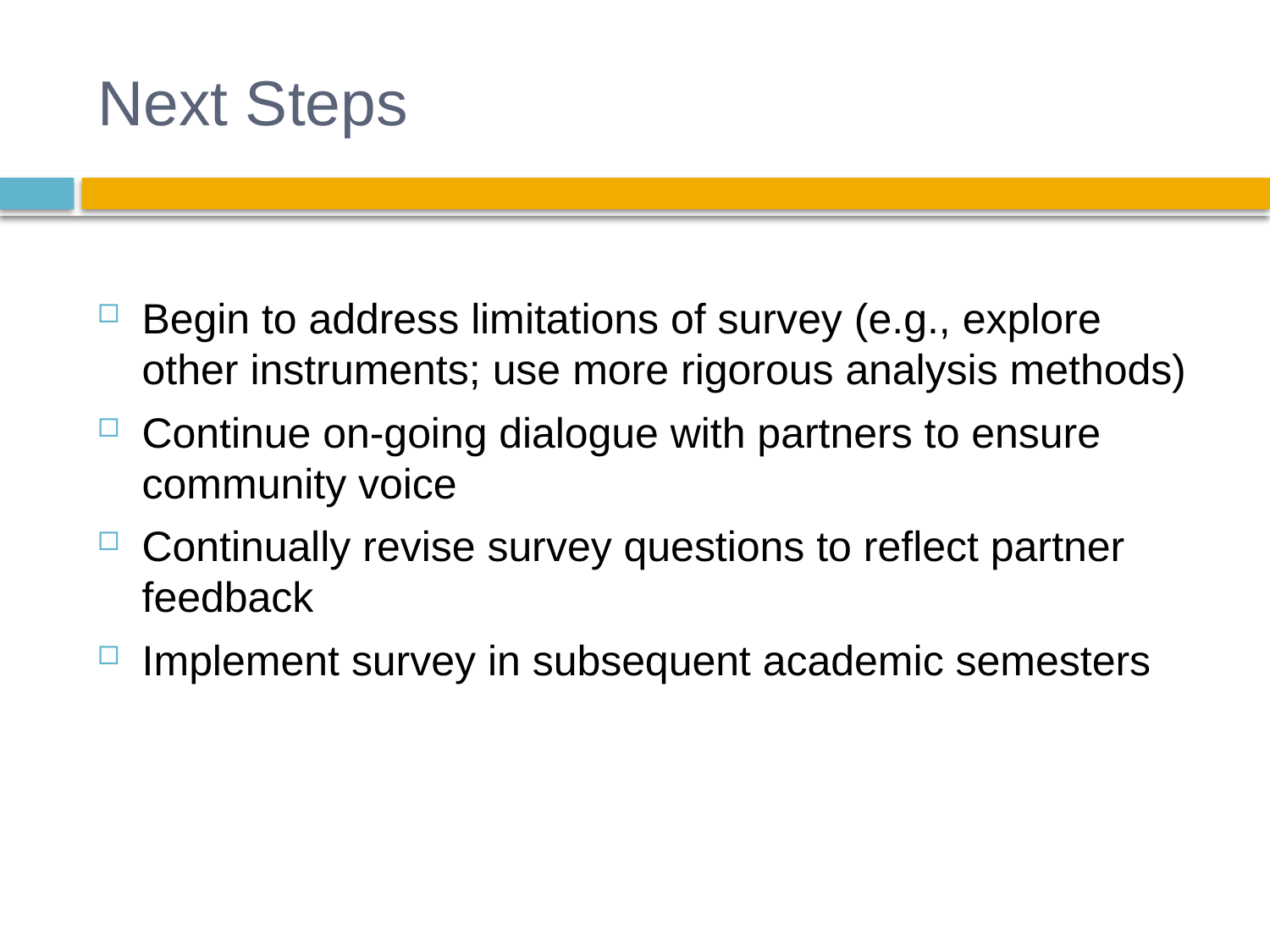

# Next Steps

Begin to address limitations of survey (e.g., explore other instruments; use more rigorous analysis methods)
Continue on-going dialogue with partners to ensure community voice
Continually revise survey questions to reflect partner feedback
Implement survey in subsequent academic semesters